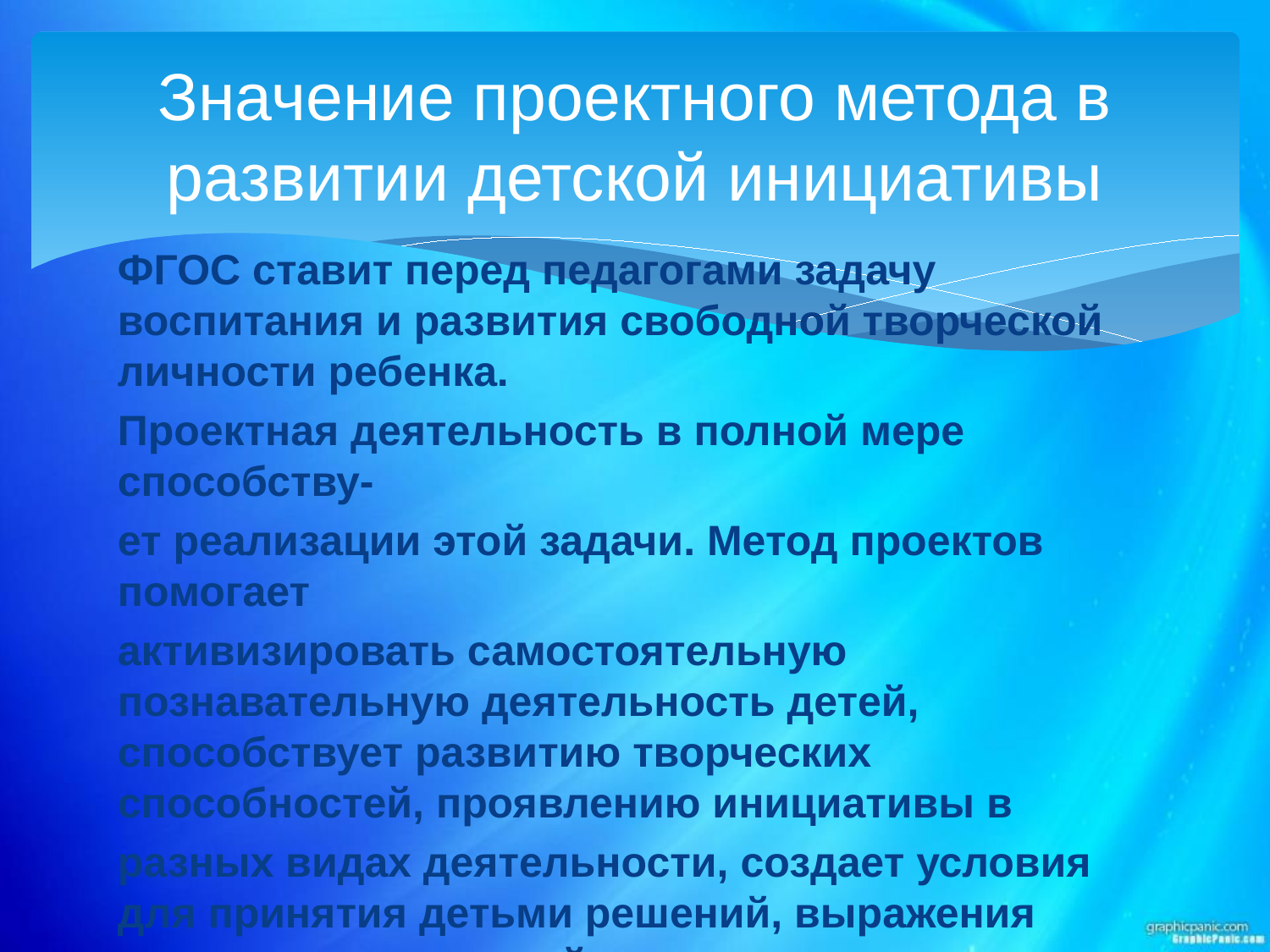

# Значение проектного метода в развитии детской инициативы
ФГОС ставит перед педагогами задачу воспитания и развития свободной творческой личности ребенка.
Проектная деятельность в полной мере способству-
ет реализации этой задачи. Метод проектов помогает
активизировать самостоятельную познавательную деятельность детей, способствует развитию творческих способностей, проявлению инициативы в
разных видах деятельности, создает условия для принятия детьми решений, выражения своих чувств, мыслей.